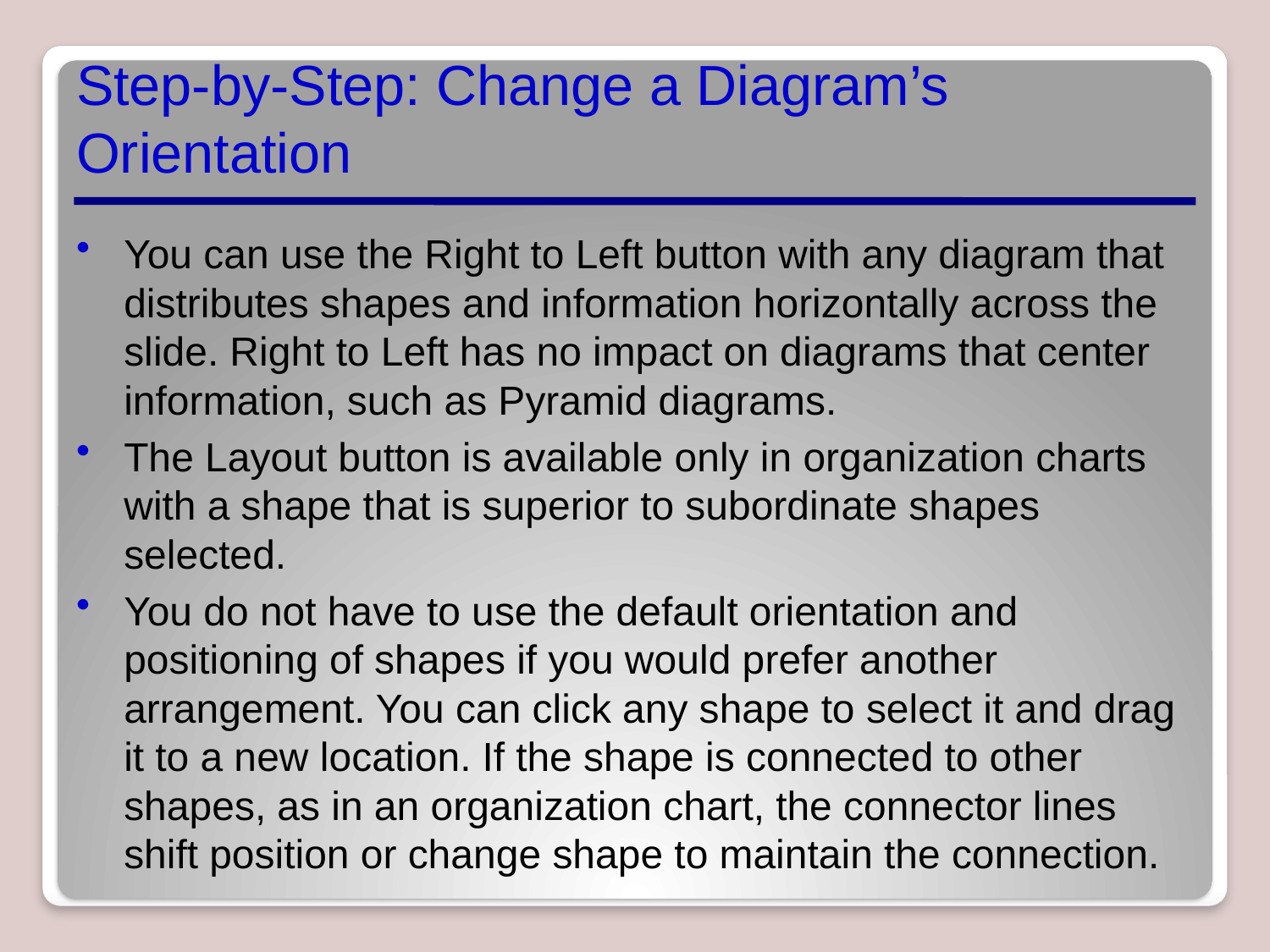

# Step-by-Step: Change a Diagram’s Orientation
You can use the Right to Left button with any diagram that distributes shapes and information horizontally across the slide. Right to Left has no impact on diagrams that center information, such as Pyramid diagrams.
The Layout button is available only in organization charts with a shape that is superior to subordinate shapes selected.
You do not have to use the default orientation and positioning of shapes if you would prefer another arrangement. You can click any shape to select it and drag it to a new location. If the shape is connected to other shapes, as in an organization chart, the connector lines shift position or change shape to maintain the connection.